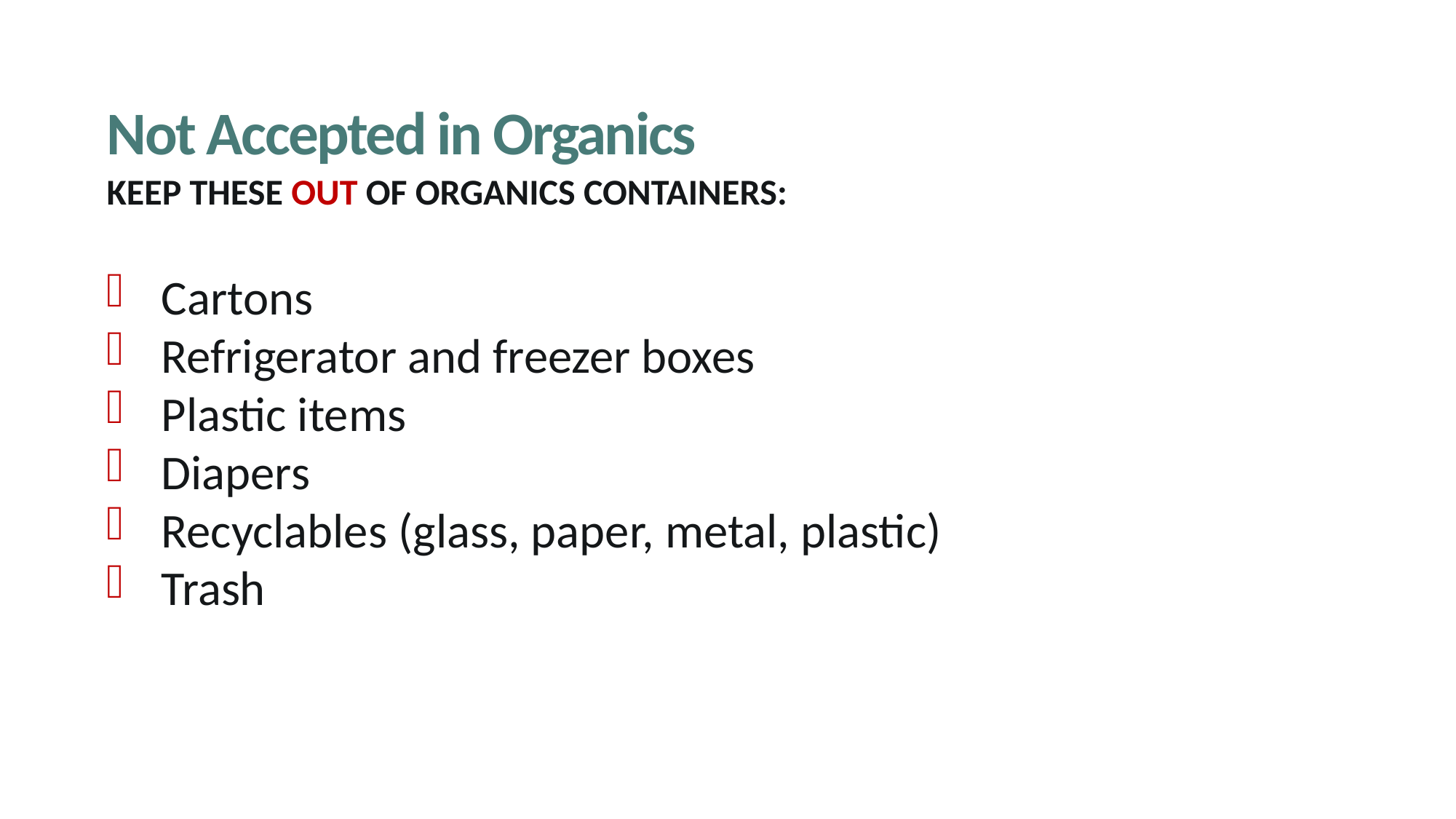

Not Accepted in Organics
KEEP THESE OUT OF ORGANICS CONTAINERS:

Cartons
Refrigerator and freezer boxes
Plastic items
Diapers
Recyclables (glass, paper, metal, plastic)
Trash